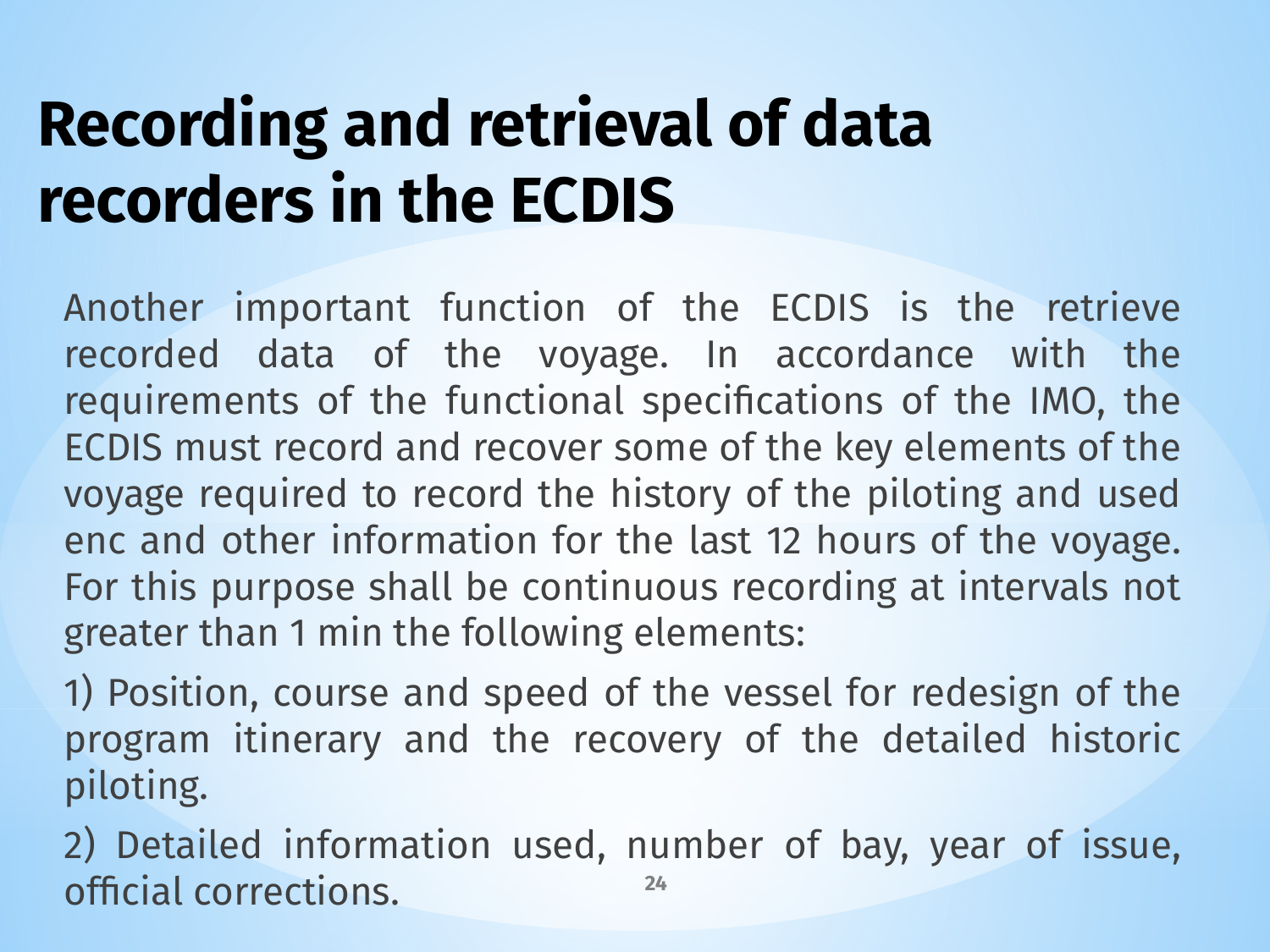

# Recording and retrieval of data recorders in the ECDIS
Another important function of the ECDIS is the retrieve recorded data of the voyage. In accordance with the requirements of the functional specifications of the IMO, the ECDIS must record and recover some of the key elements of the voyage required to record the history of the piloting and used enc and other information for the last 12 hours of the voyage. For this purpose shall be continuous recording at intervals not greater than 1 min the following elements:
1) Position, course and speed of the vessel for redesign of the program itinerary and the recovery of the detailed historic piloting.
2) Detailed information used, number of bay, year of issue, official corrections.

24